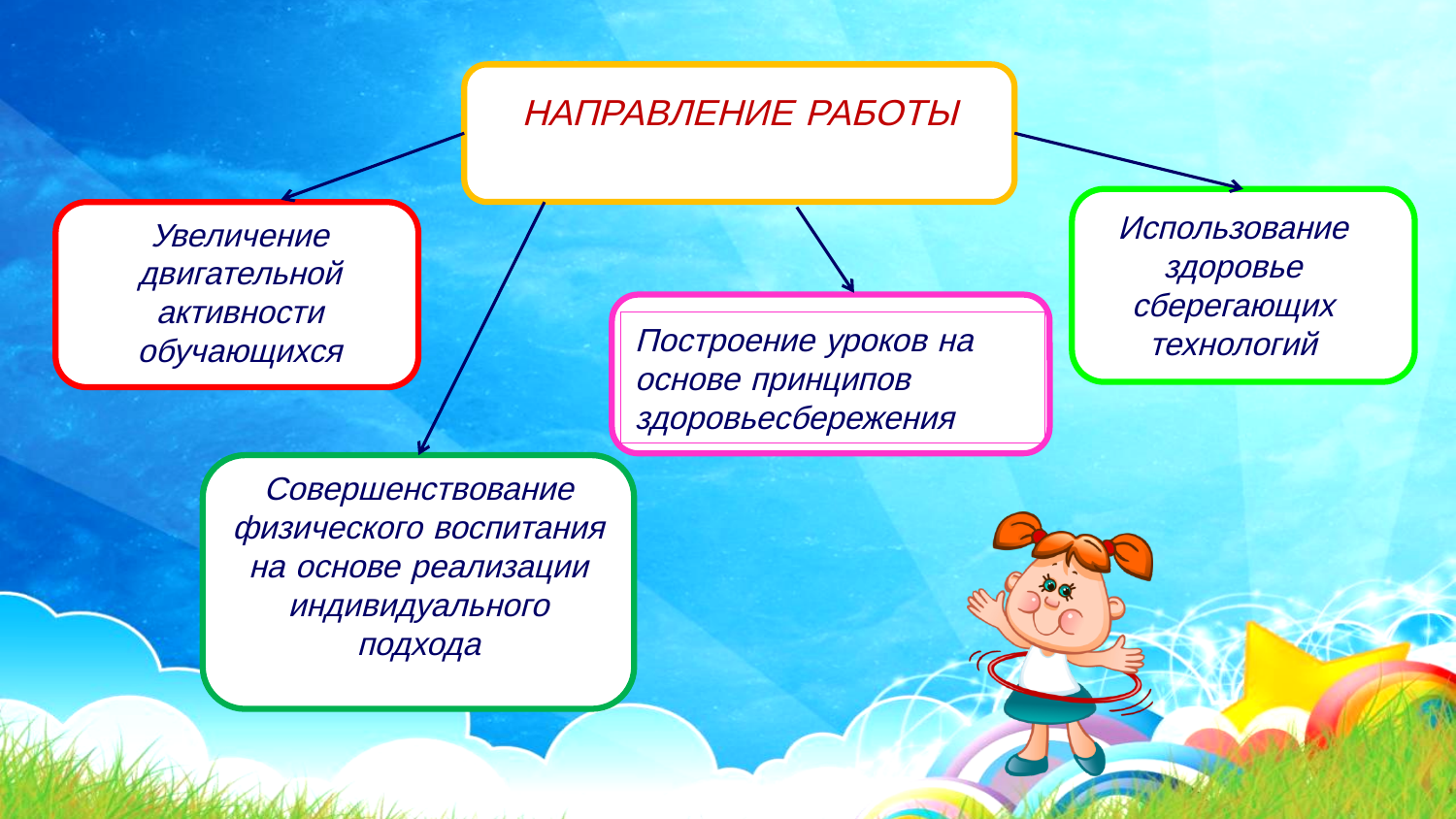

НАПРАВЛЕНИЕ РАБОТЫ

Использование здоровье сберегающих технологий

Увеличение двигательной активности обучающихся

Построение уроков на основе принципов здоровьесбережения

Совершенствование физического воспитания на основе реализации индивидуального подхода